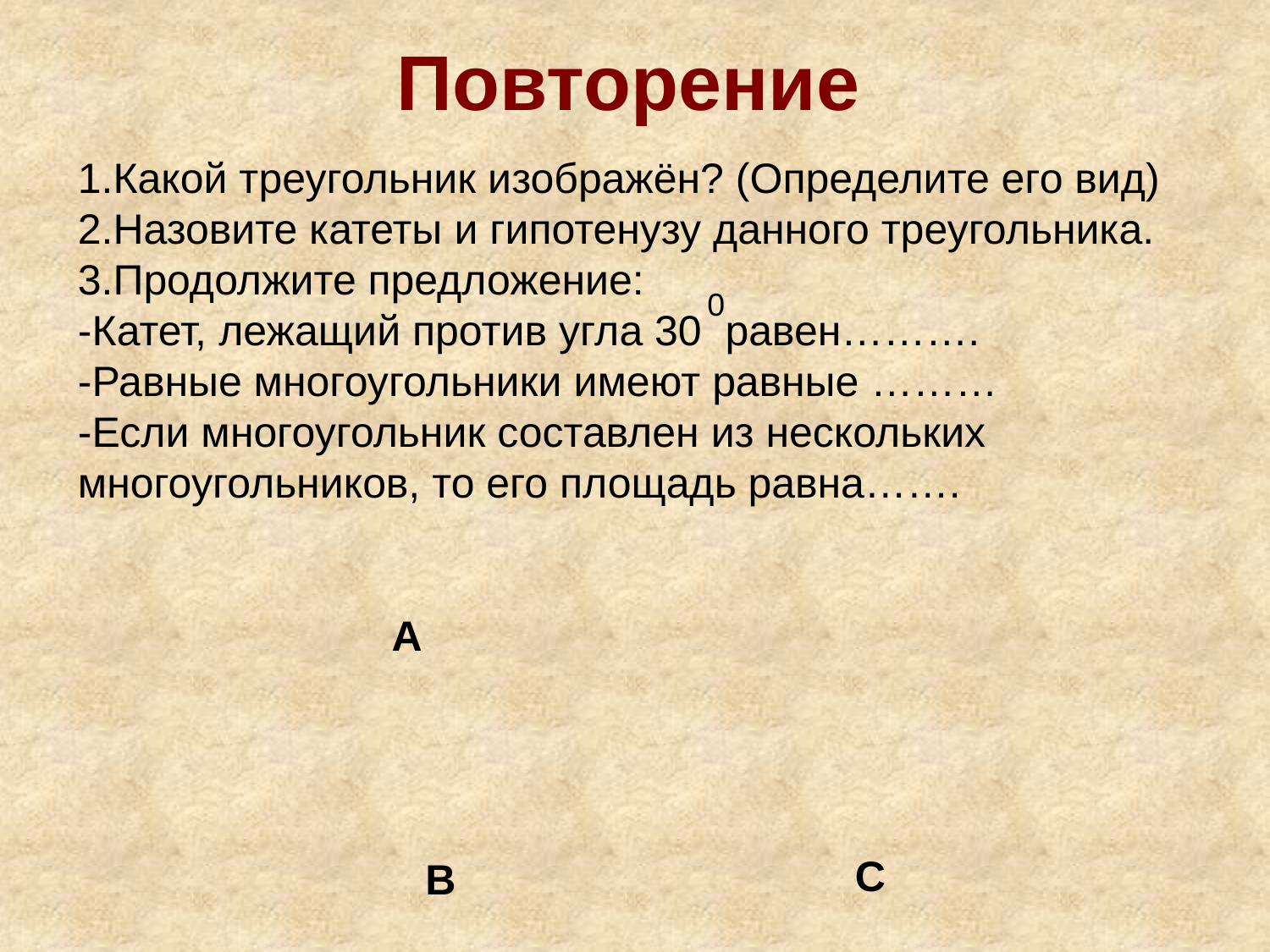

# Повторение
1.Какой треугольник изображён? (Определите его вид)
2.Назовите катеты и гипотенузу данного треугольника.
3.Продолжите предложение:
-Катет, лежащий против угла 30  равен……….
-Равные многоугольники имеют равные ………
-Если многоугольник составлен из нескольких многоугольников, то его площадь равна…….

0

А
С
В